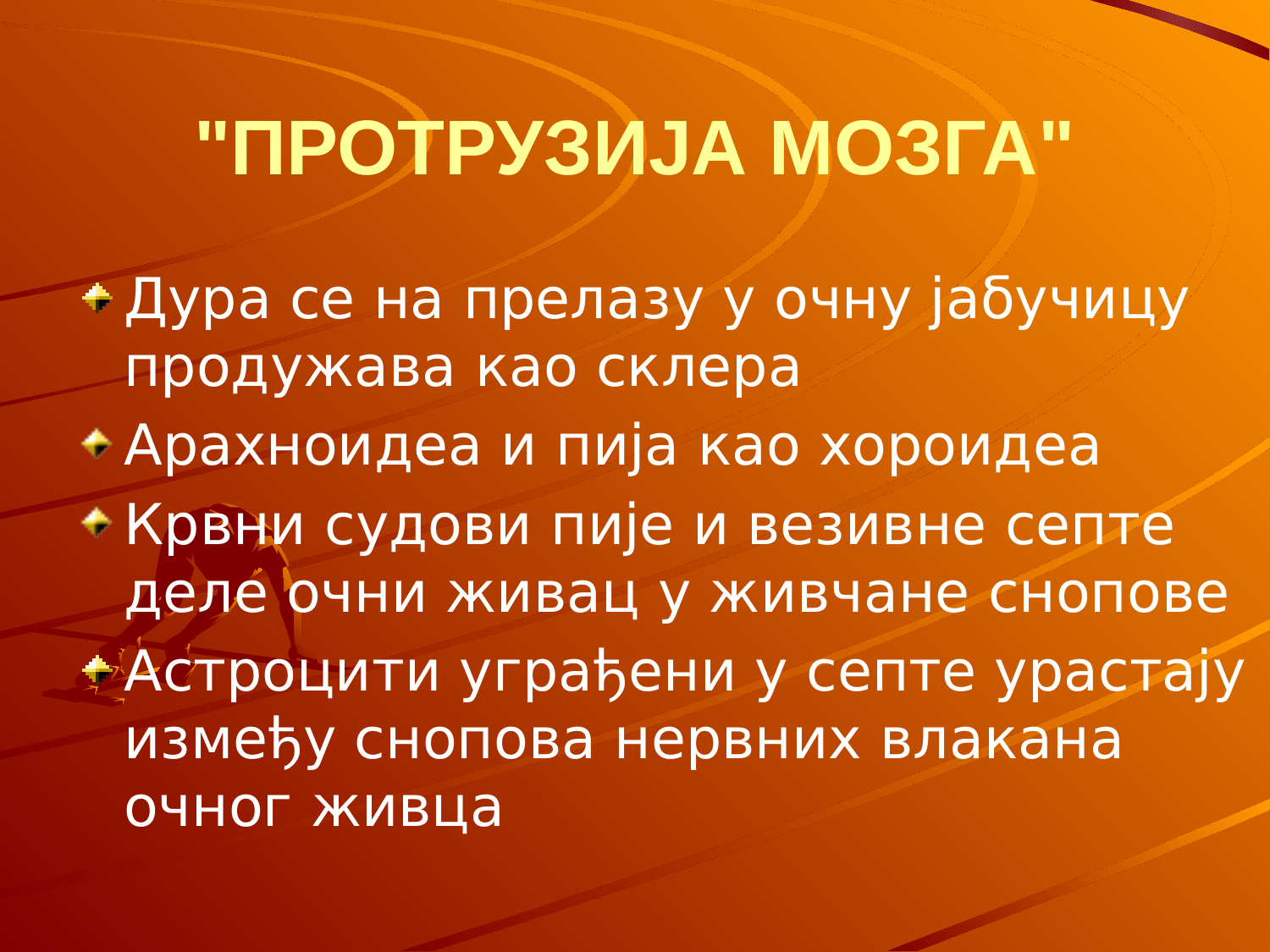

# "ПРОТРУЗИЈА МОЗГА"
Дура се на прелазу у очну јабучицу продужава као склера
Арахноидеа и пија као хороидеа
Крвни судови пије и везивне септе деле очни живац у живчане снопове
Астроцити уграђени у септе урастају између снопова нервних влакана очног живца